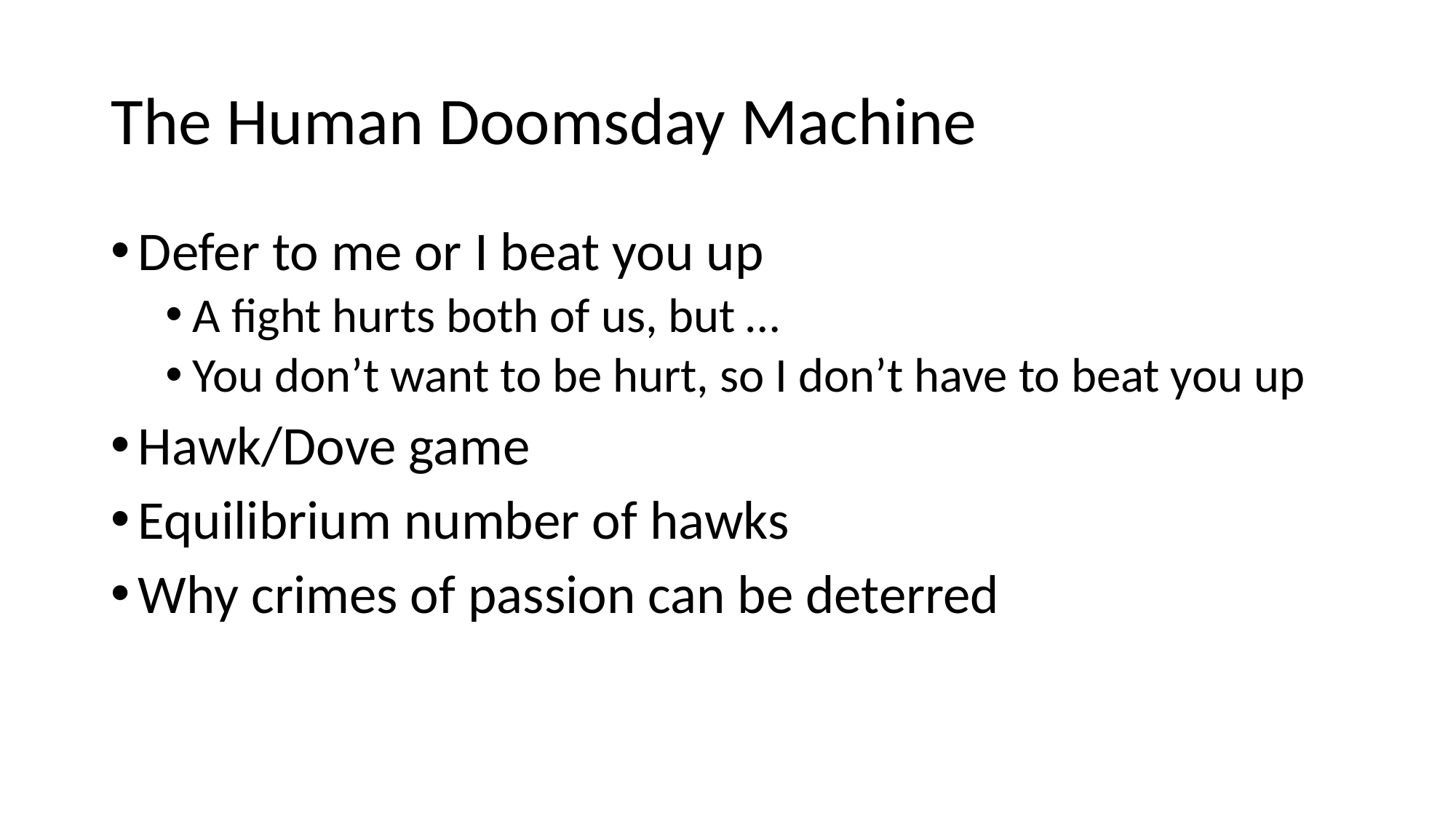

# The Human Doomsday Machine
Defer to me or I beat you up
A fight hurts both of us, but …
You don’t want to be hurt, so I don’t have to beat you up
Hawk/Dove game
Equilibrium number of hawks
Why crimes of passion can be deterred